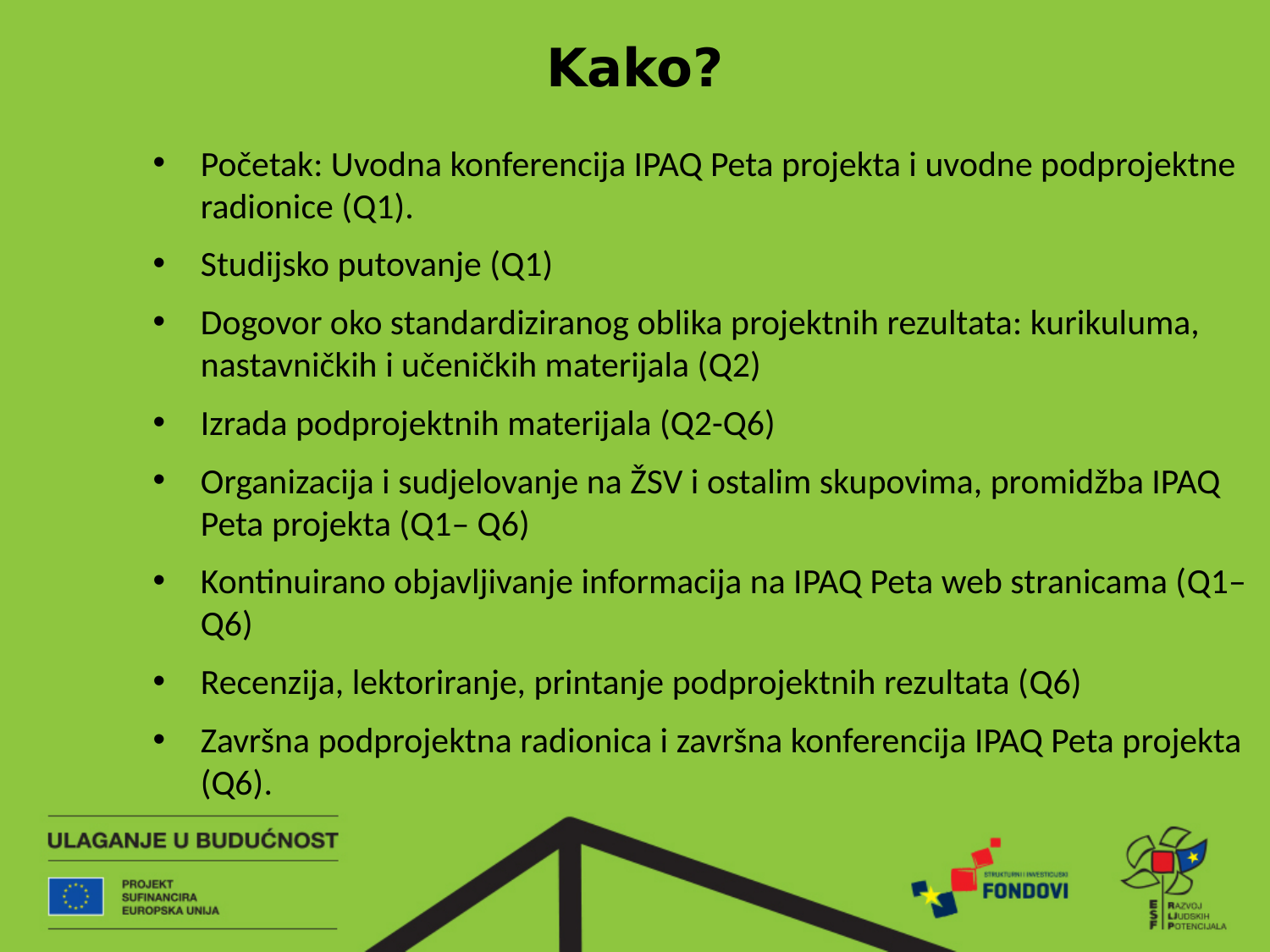

# Kako?
Početak: Uvodna konferencija IPAQ Peta projekta i uvodne podprojektne radionice (Q1).
Studijsko putovanje (Q1)
Dogovor oko standardiziranog oblika projektnih rezultata: kurikuluma, nastavničkih i učeničkih materijala (Q2)
Izrada podprojektnih materijala (Q2-Q6)
Organizacija i sudjelovanje na ŽSV i ostalim skupovima, promidžba IPAQ Peta projekta (Q1– Q6)
Kontinuirano objavljivanje informacija na IPAQ Peta web stranicama (Q1– Q6)
Recenzija, lektoriranje, printanje podprojektnih rezultata (Q6)
Završna podprojektna radionica i završna konferencija IPAQ Peta projekta (Q6).